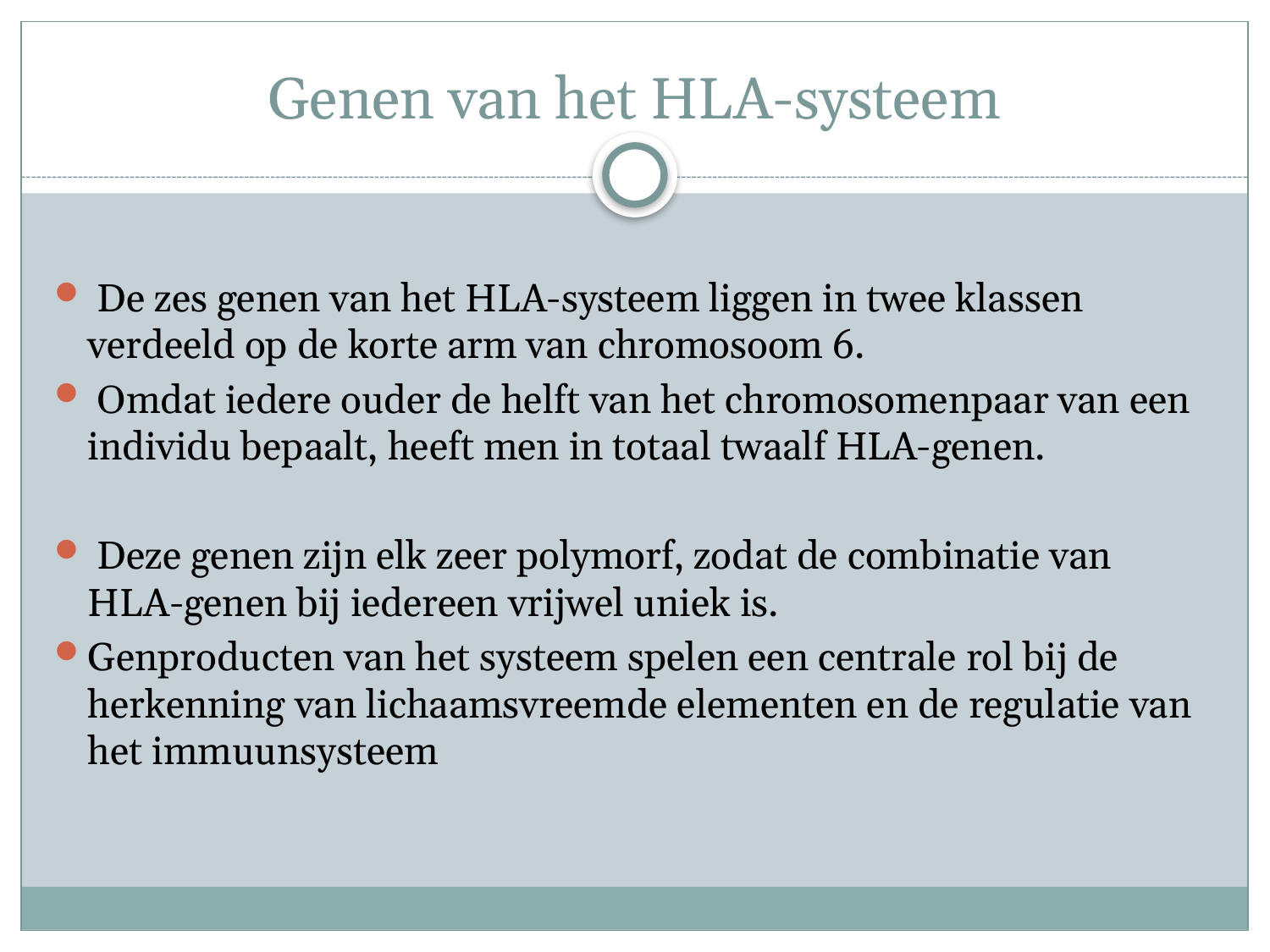

# Genen van het HLA-systeem

 De zes genen van het HLA-systeem liggen in twee klassen verdeeld op de korte arm van chromosoom 6.
 Omdat iedere ouder de helft van het chromosomenpaar van een individu bepaalt, heeft men in totaal twaalf HLA-genen.

 Deze genen zijn elk zeer polymorf, zodat de combinatie van HLA-genen bij iedereen vrijwel uniek is.
Genproducten van het systeem spelen een centrale rol bij de herkenning van lichaamsvreemde elementen en de regulatie van het immuunsysteem